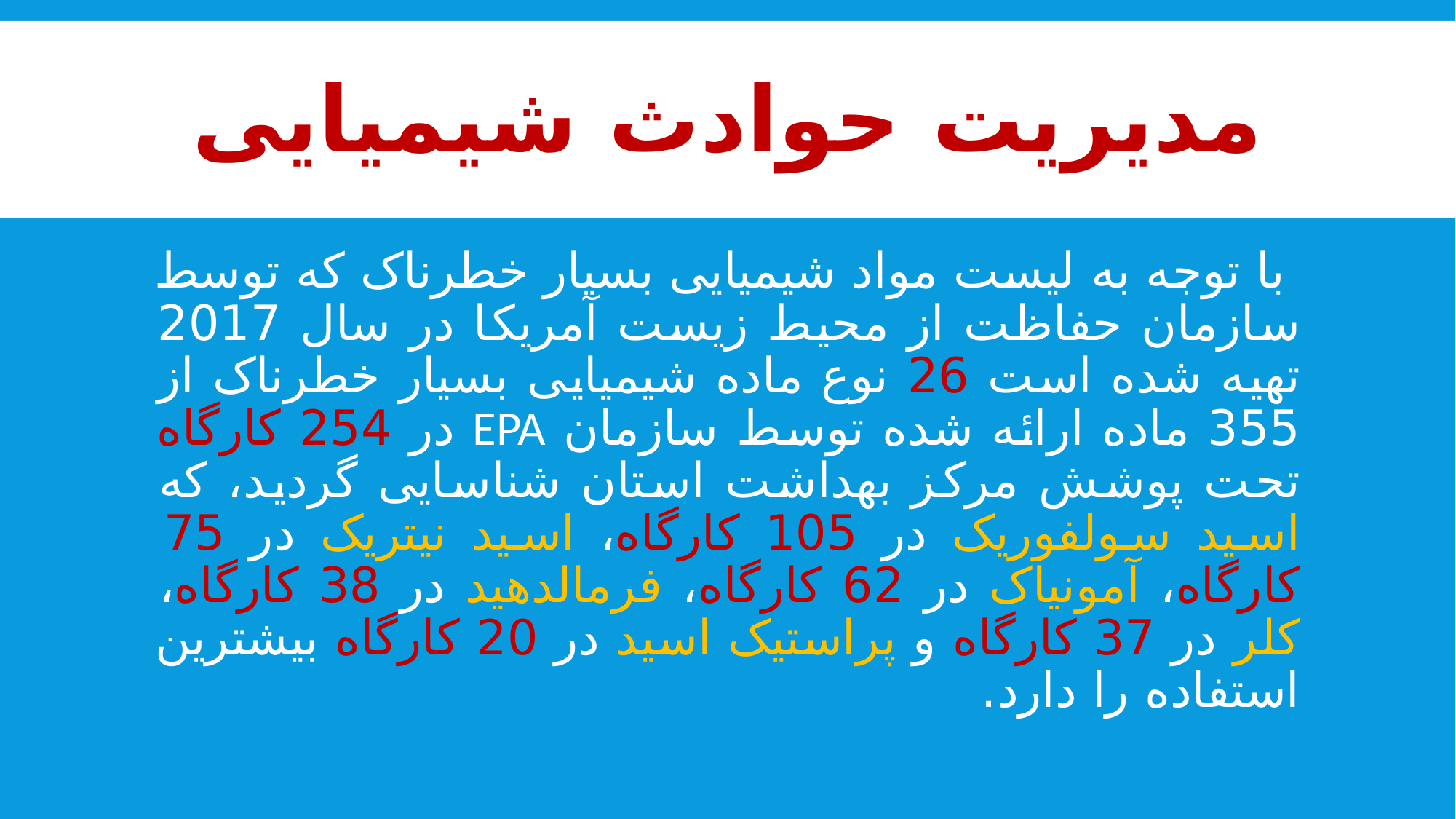

# مدیریت حوادث شیمیایی
 با توجه به لیست مواد شیمیایی بسیار خطرناک که توسط سازمان حفاظت از محیط زیست آمریکا در سال 2017 تهیه شده است 26 نوع ماده شیمیایی بسیار خطرناک از 355 ماده ارائه شده توسط سازمان EPA در 254 کارگاه تحت پوشش مرکز بهداشت استان شناسایی گردید، که اسید سولفوریک در 105 کارگاه، اسید نیتریک در 75 کارگاه، آمونیاک در 62 کارگاه، فرمالدهید در 38 کارگاه، کلر در 37 کارگاه و پراستیک اسید در 20 کارگاه بیشترین استفاده را دارد.